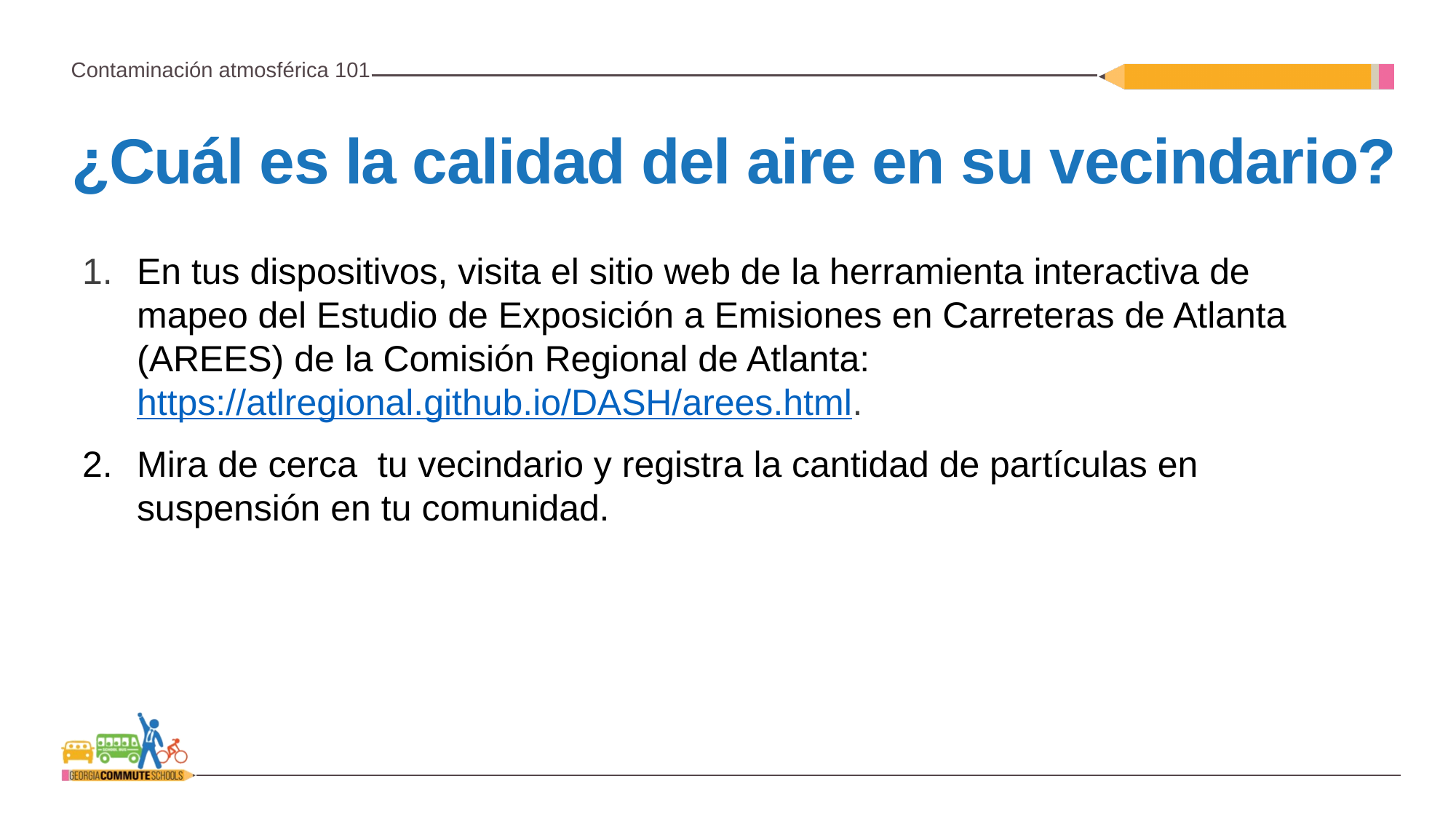

¿Cuál es la calidad del aire en su vecindario?
En tus dispositivos, visita el sitio web de la herramienta interactiva de mapeo del Estudio de Exposición a Emisiones en Carreteras de Atlanta (AREES) de la Comisión Regional de Atlanta: https://atlregional.github.io/DASH/arees.html.
Mira de cerca  tu vecindario y registra la cantidad de partículas en suspensión en tu comunidad.